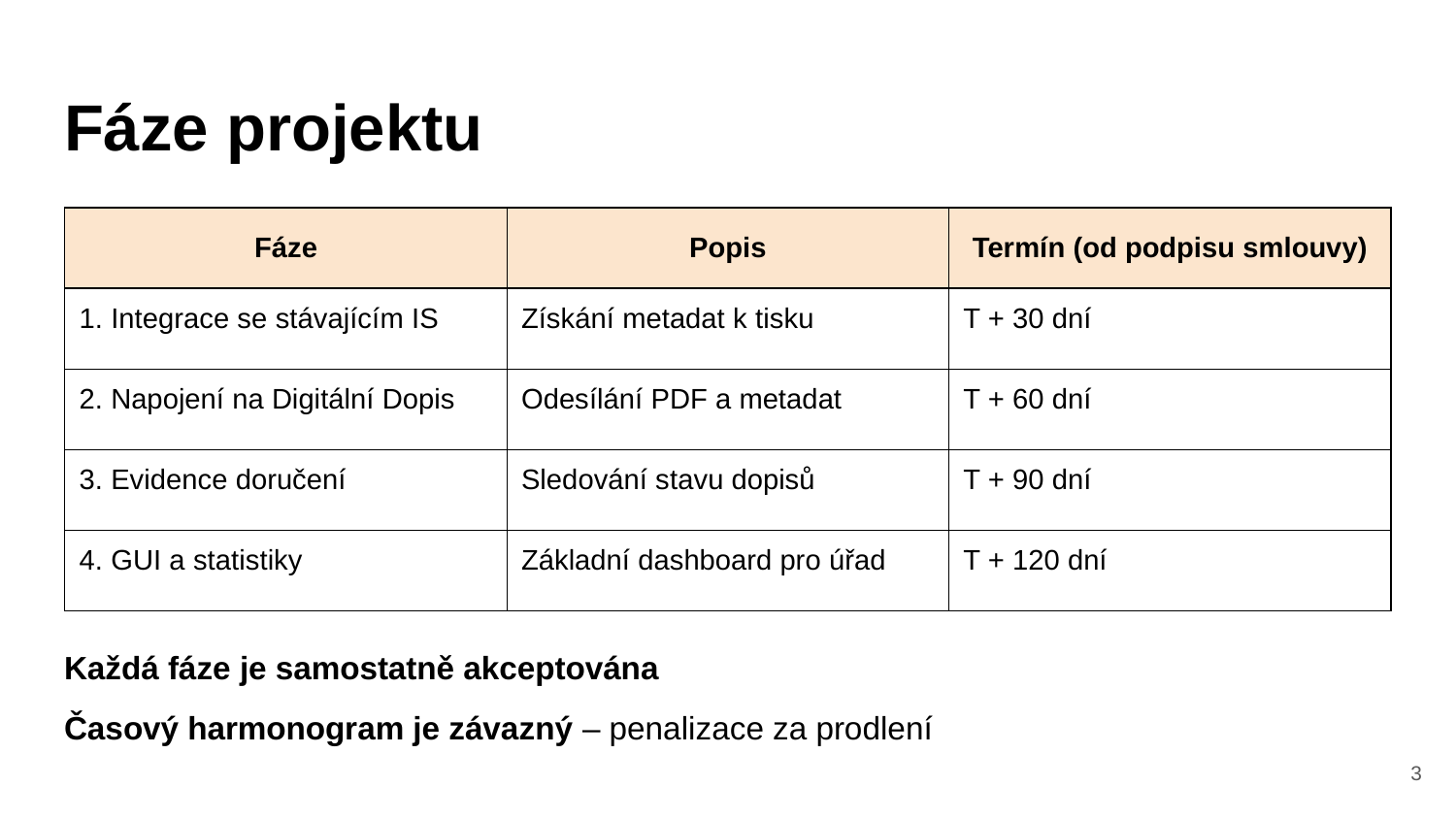

# Fáze projektu
| Fáze | Popis | Termín (od podpisu smlouvy) |
| --- | --- | --- |
| 1. Integrace se stávajícím IS | Získání metadat k tisku | T + 30 dní |
| 2. Napojení na Digitální Dopis | Odesílání PDF a metadat | T + 60 dní |
| 3. Evidence doručení | Sledování stavu dopisů | T + 90 dní |
| 4. GUI a statistiky | Základní dashboard pro úřad | T + 120 dní |
Každá fáze je samostatně akceptována
Časový harmonogram je závazný – penalizace za prodlení
3